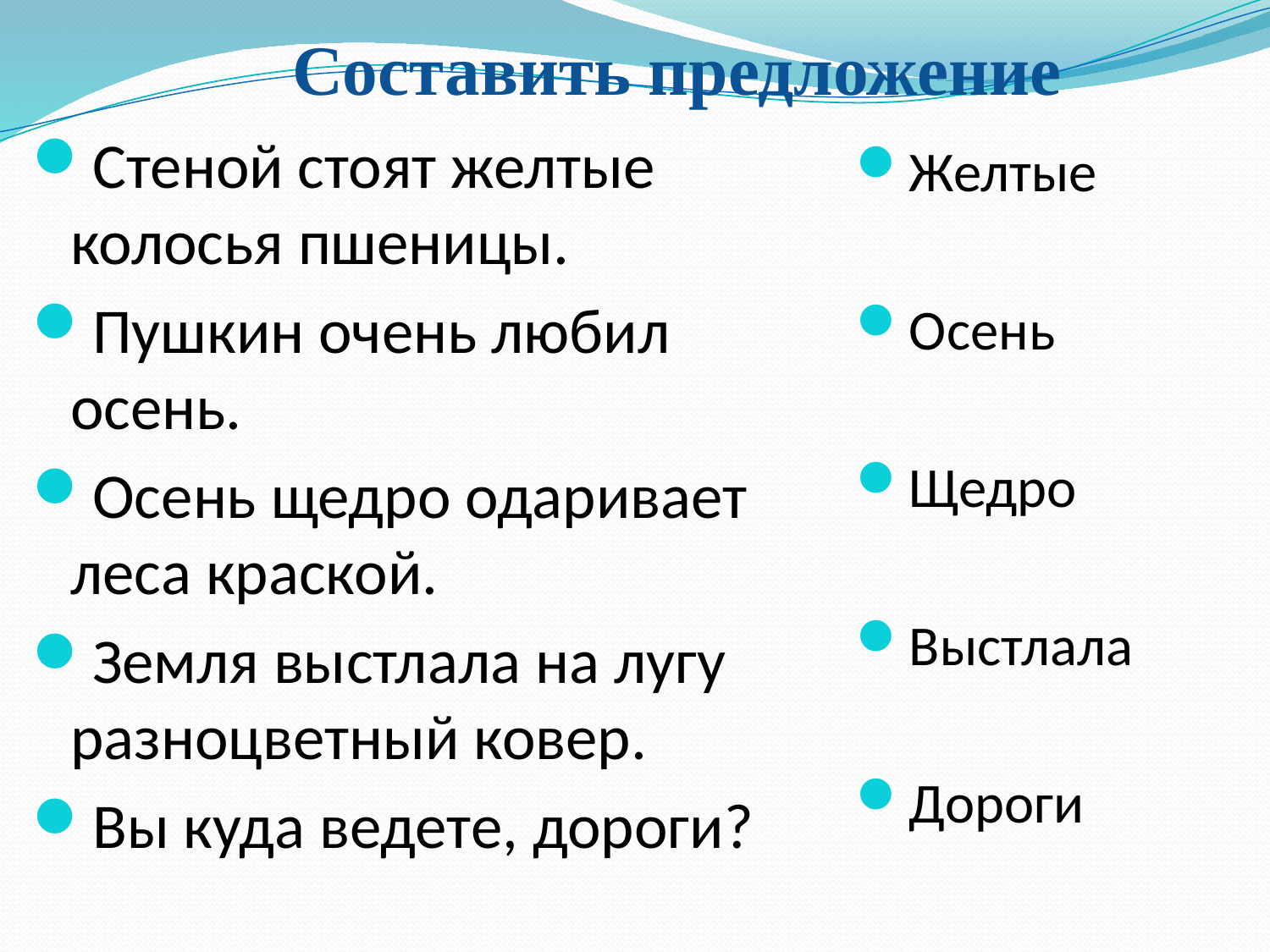

# Составить предложение
Стеной стоят желтые колосья пшеницы.
Пушкин очень любил осень.
Осень щедро одаривает леса краской.
Земля выстлала на лугу разноцветный ковер.
Вы куда ведете, дороги?
Желтые

Осень

Щедро

Выстлала

Дороги